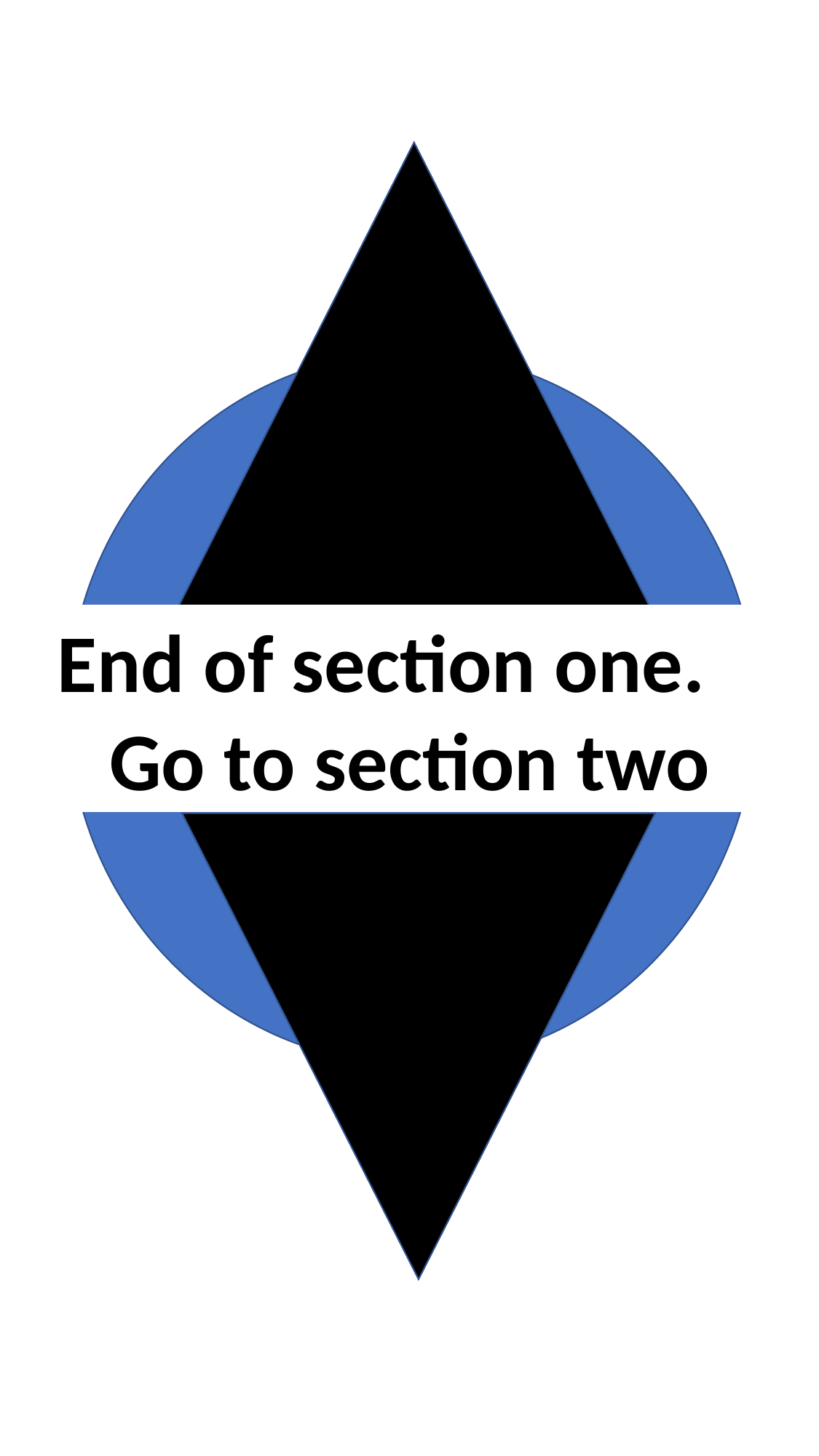

End of section one.
Go to section two
73